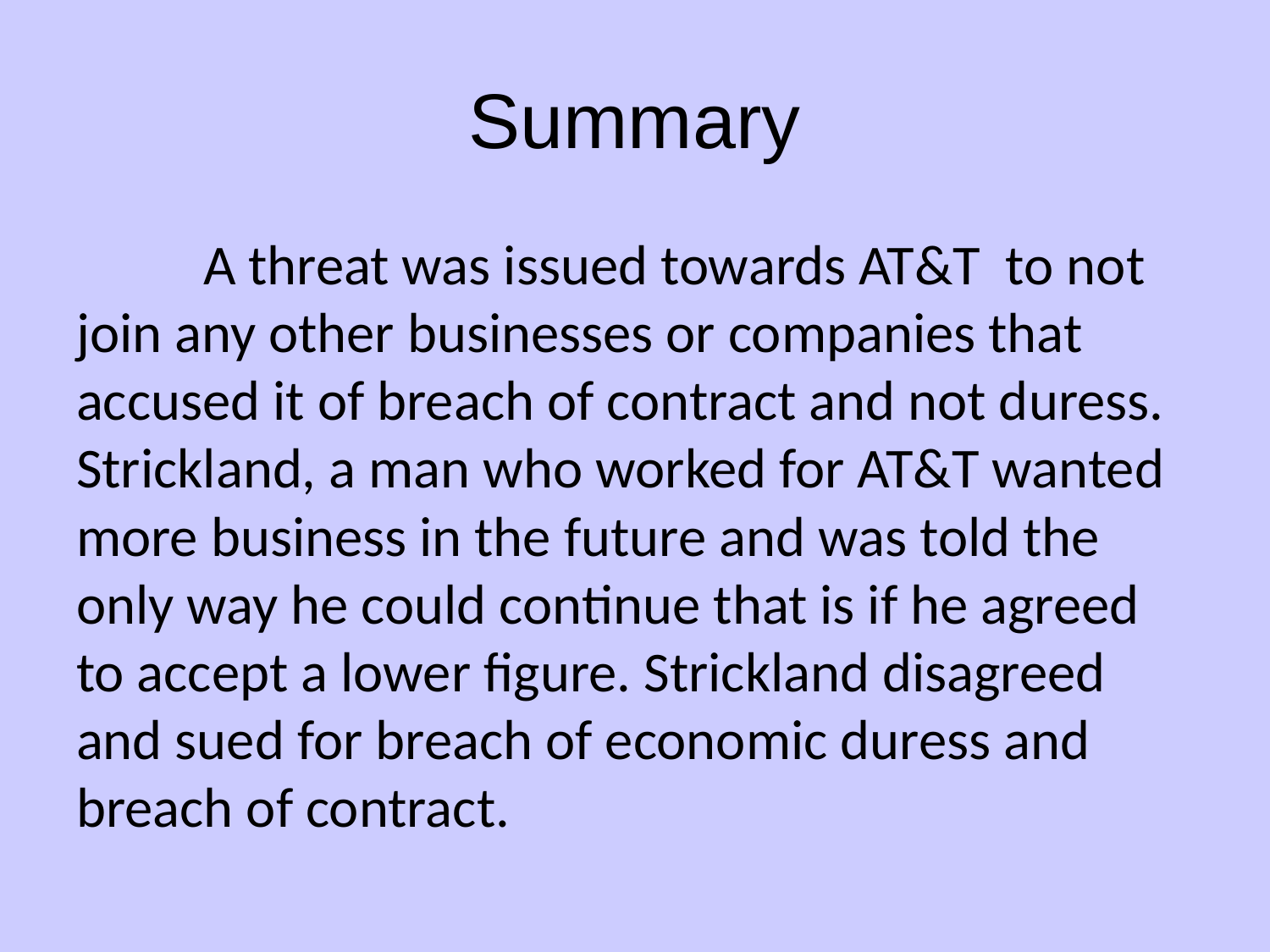

# Summary
	A threat was issued towards AT&T  to not join any other businesses or companies that accused it of breach of contract and not duress. Strickland, a man who worked for AT&T wanted more business in the future and was told the only way he could continue that is if he agreed to accept a lower figure. Strickland disagreed   and sued for breach of economic duress and breach of contract.